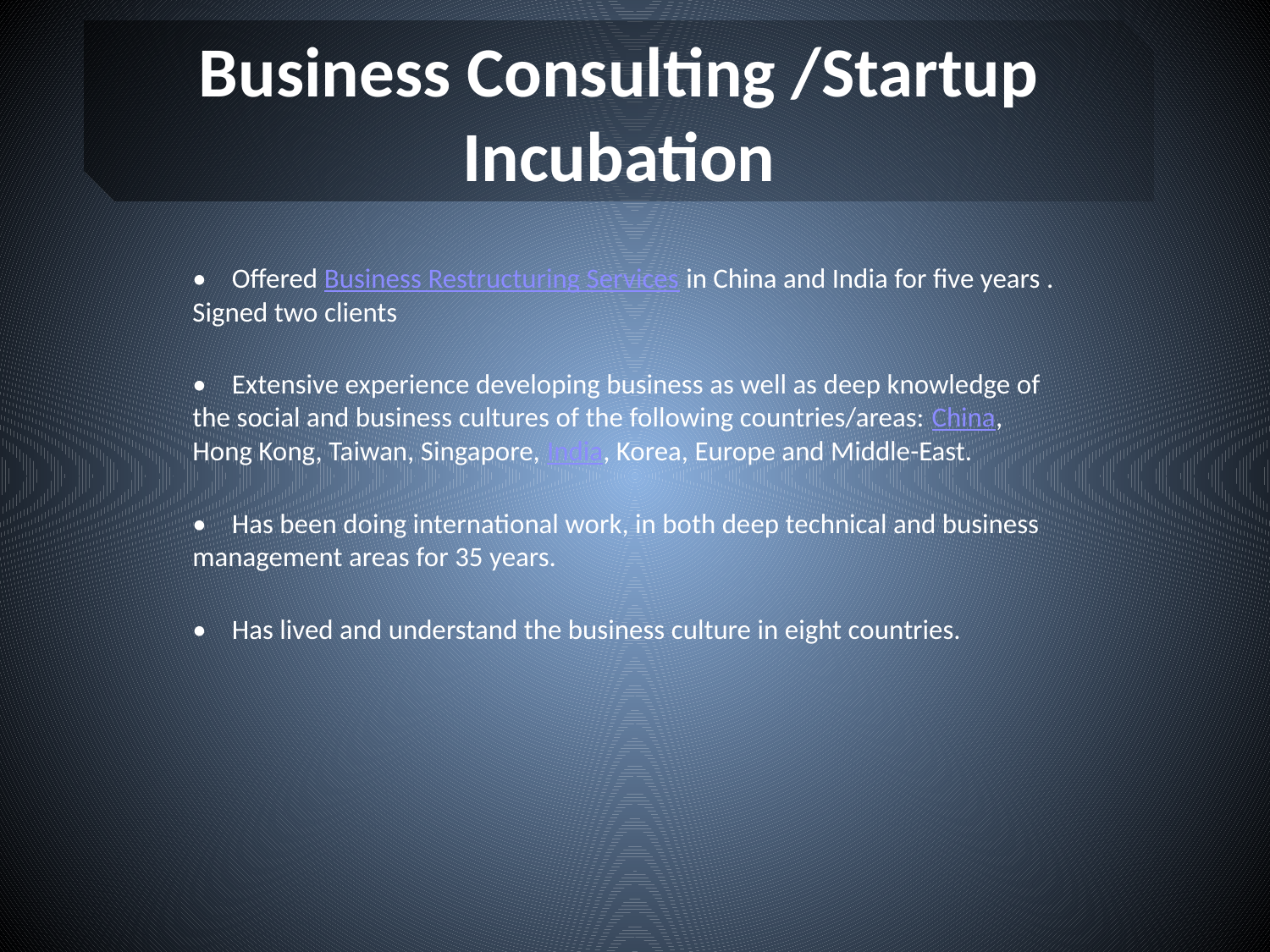

Business Consulting /Startup Incubation
•    Offered Business Restructuring Services in China and India for five years . Signed two clients
•    Extensive experience developing business as well as deep knowledge of the social and business cultures of the following countries/areas: China, Hong Kong, Taiwan, Singapore, India, Korea, Europe and Middle-East.
•    Has been doing international work, in both deep technical and business management areas for 35 years.
•    Has lived and understand the business culture in eight countries.